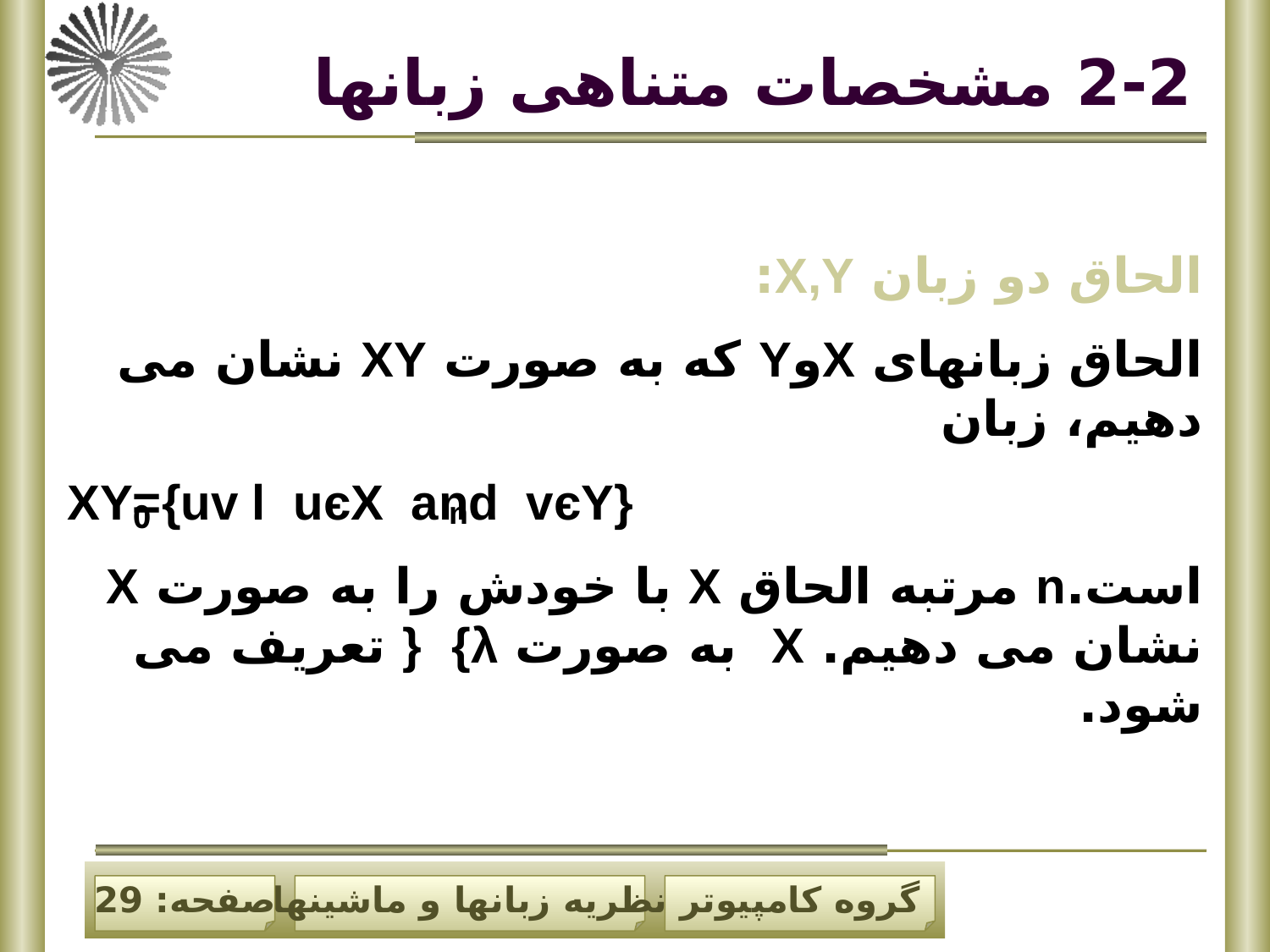

# 2-2 مشخصات متناهی زبانها
الحاق دو زبان X,Y:
الحاق زبانهای XوY که به صورت XY نشان می دهیم، زبان
XY={uv l  uєX  and  vєY}
است.n مرتبه الحاق X با خودش را به صورت X  نشان می دهیم. X  به صورت λ} { تعریف می شود.
n
0